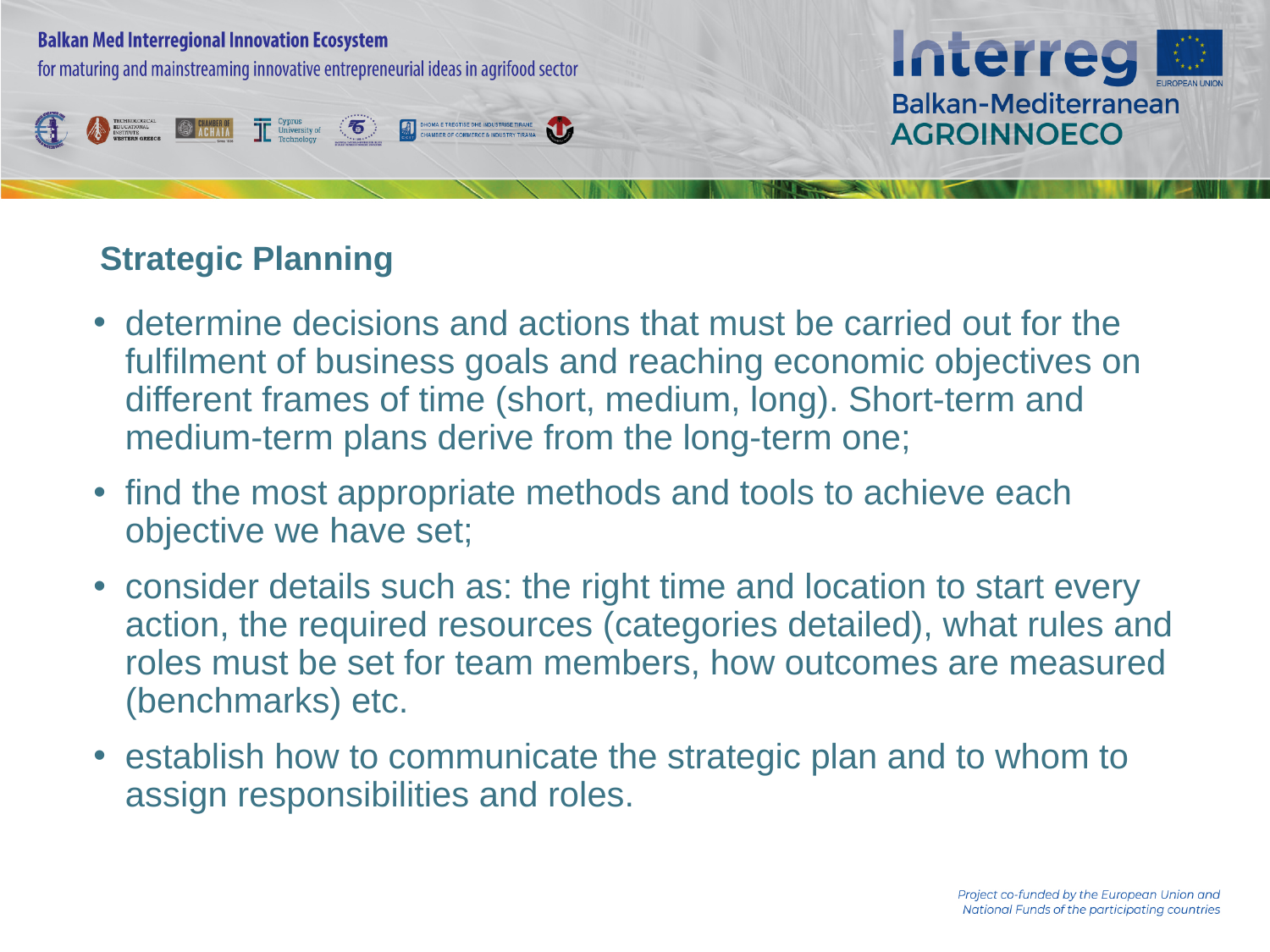

# Strategic Planning
determine decisions and actions that must be carried out for the fulfilment of business goals and reaching economic objectives on different frames of time (short, medium, long). Short-term and medium-term plans derive from the long-term one;
find the most appropriate methods and tools to achieve each objective we have set;
consider details such as: the right time and location to start every action, the required resources (categories detailed), what rules and roles must be set for team members, how outcomes are measured (benchmarks) etc.
establish how to communicate the strategic plan and to whom to assign responsibilities and roles.